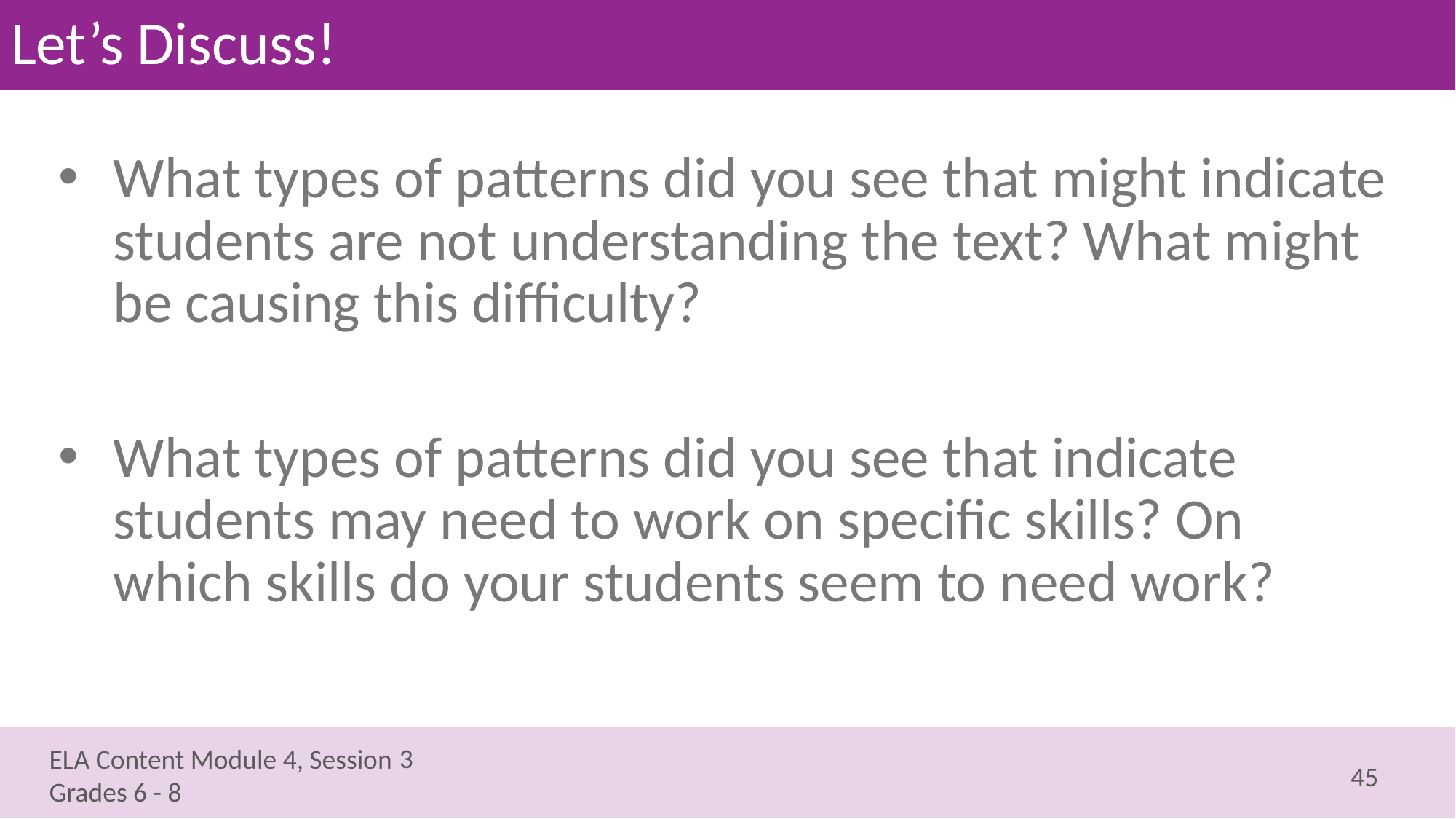

# Let’s Discuss!
What types of patterns did you see that might indicate students are not understanding the text? What might be causing this difficulty?

What types of patterns did you see that indicate students may need to work on specific skills? On which skills do your students seem to need work?
3
45